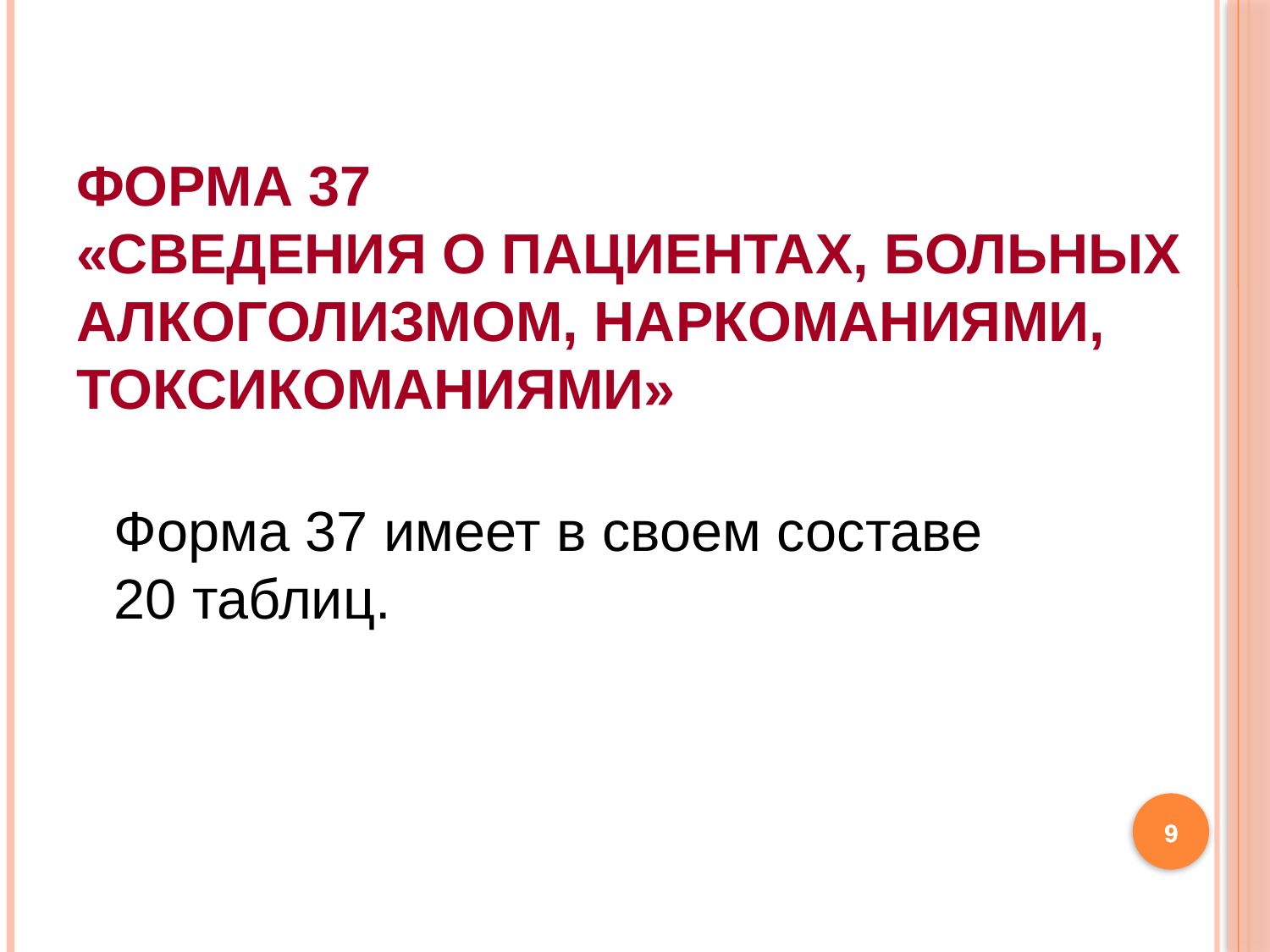

# ФОРМА 37 «СВЕДЕНИЯ О ПАЦИЕНТАХ, БОЛЬНЫХ АЛКОГОЛИЗМОМ, НАРКОМАНИЯМИ, ТОКСИКОМАНИЯМИ»
	Форма 37 имеет в своем составе 20 таблиц.

9
9
9